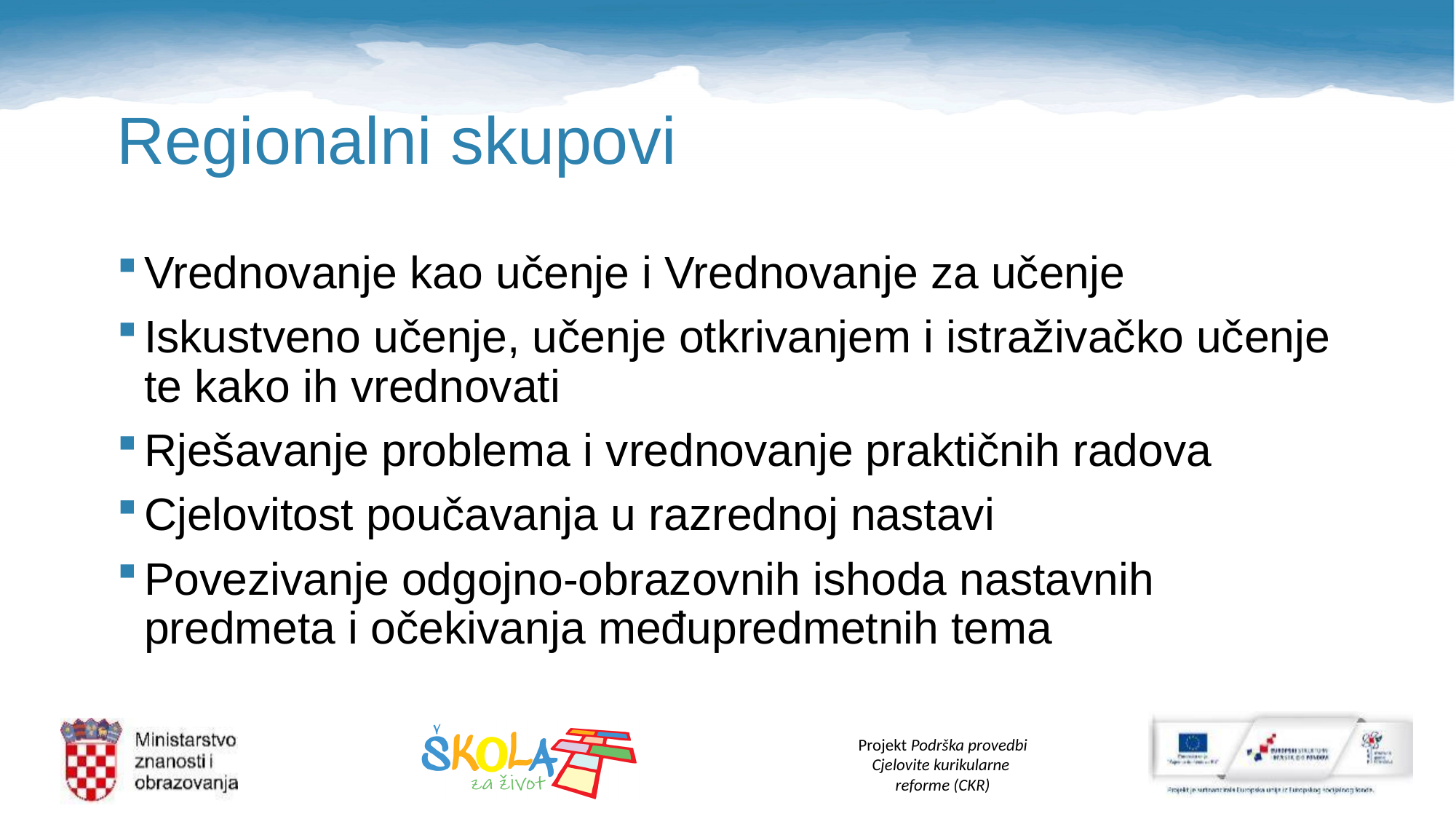

# Regionalni skupovi
Vrednovanje kao učenje i Vrednovanje za učenje
Iskustveno učenje, učenje otkrivanjem i istraživačko učenje te kako ih vrednovati
Rješavanje problema i vrednovanje praktičnih radova
Cjelovitost poučavanja u razrednoj nastavi
Povezivanje odgojno-obrazovnih ishoda nastavnih predmeta i očekivanja međupredmetnih tema